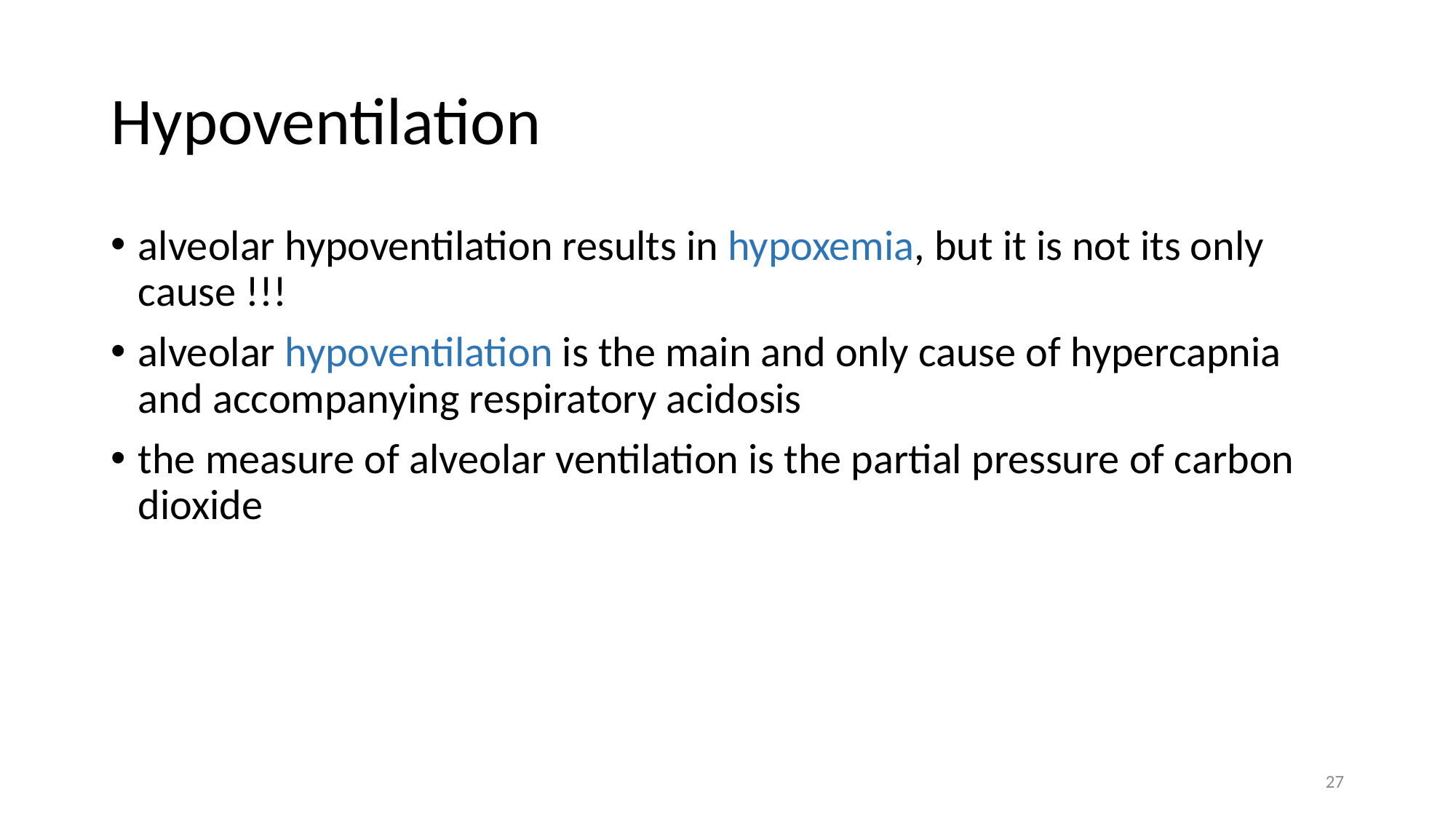

# Hypoventilation
alveolar hypoventilation results in hypoxemia, but it is not its only cause !!!
alveolar hypoventilation is the main and only cause of hypercapnia and accompanying respiratory acidosis
the measure of alveolar ventilation is the partial pressure of carbon dioxide

27